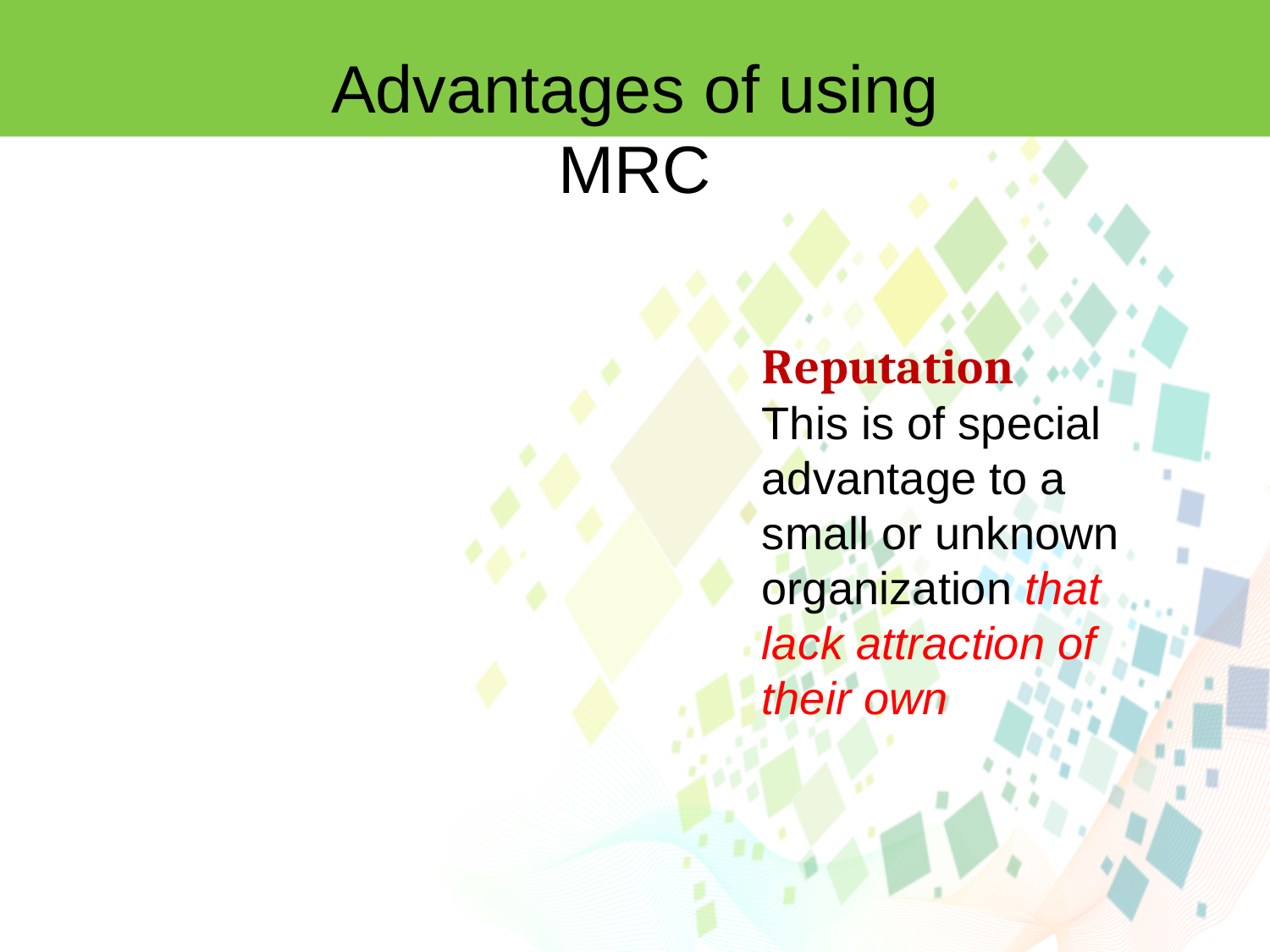

Advantages of using MRC
Reputation
This is of special advantage to a small or unknown organization that lack attraction of their own